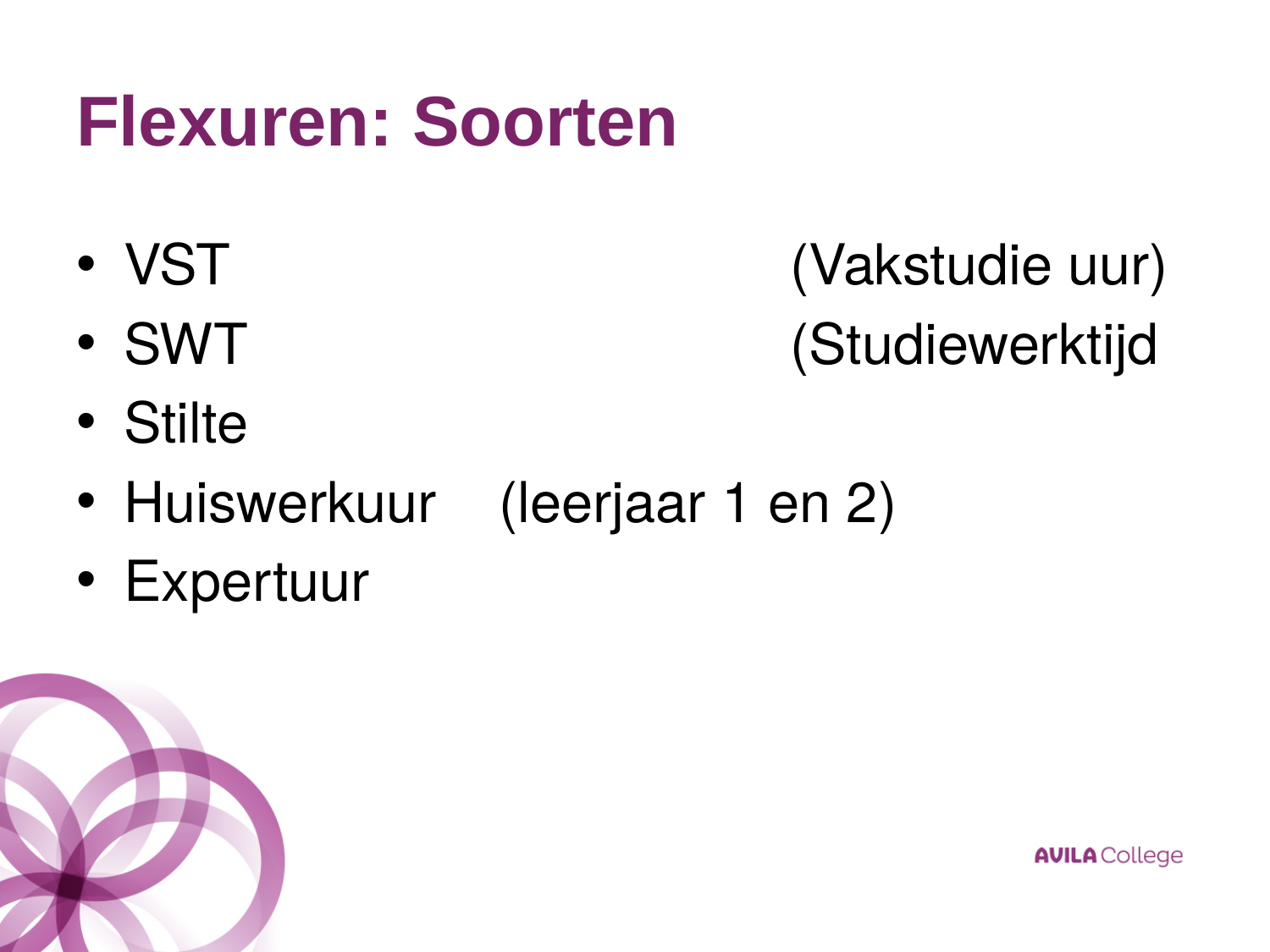

# Flexuren: Soorten
VST  				  (Vakstudie uur)
SWT 				  (Studiewerktijd
Stilte
Huiswerkuur    (leerjaar 1 en 2)
Expertuur